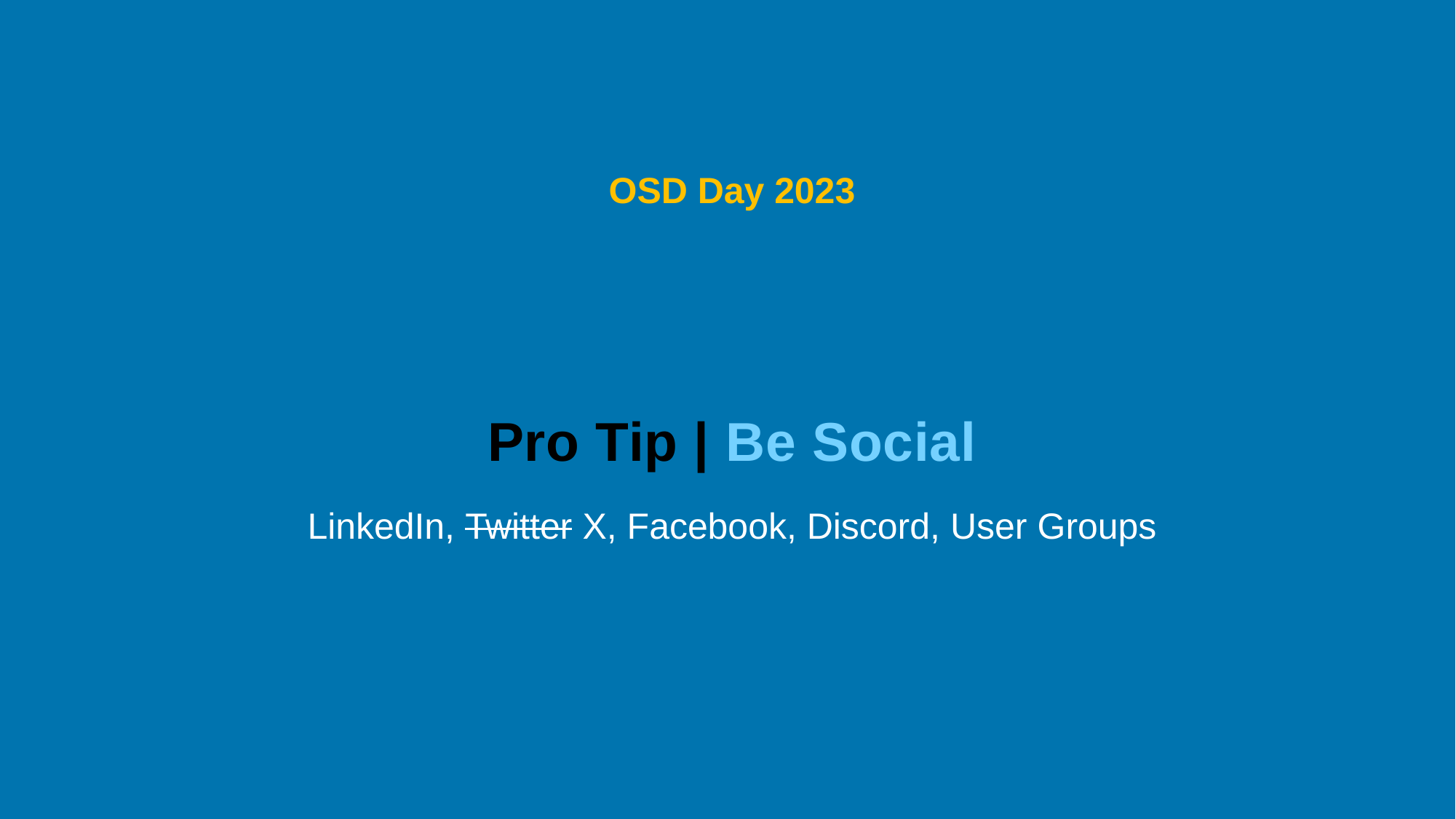

OSD Day 2023
# Pro Tip | Be Social
LinkedIn, Twitter X, Facebook, Discord, User Groups